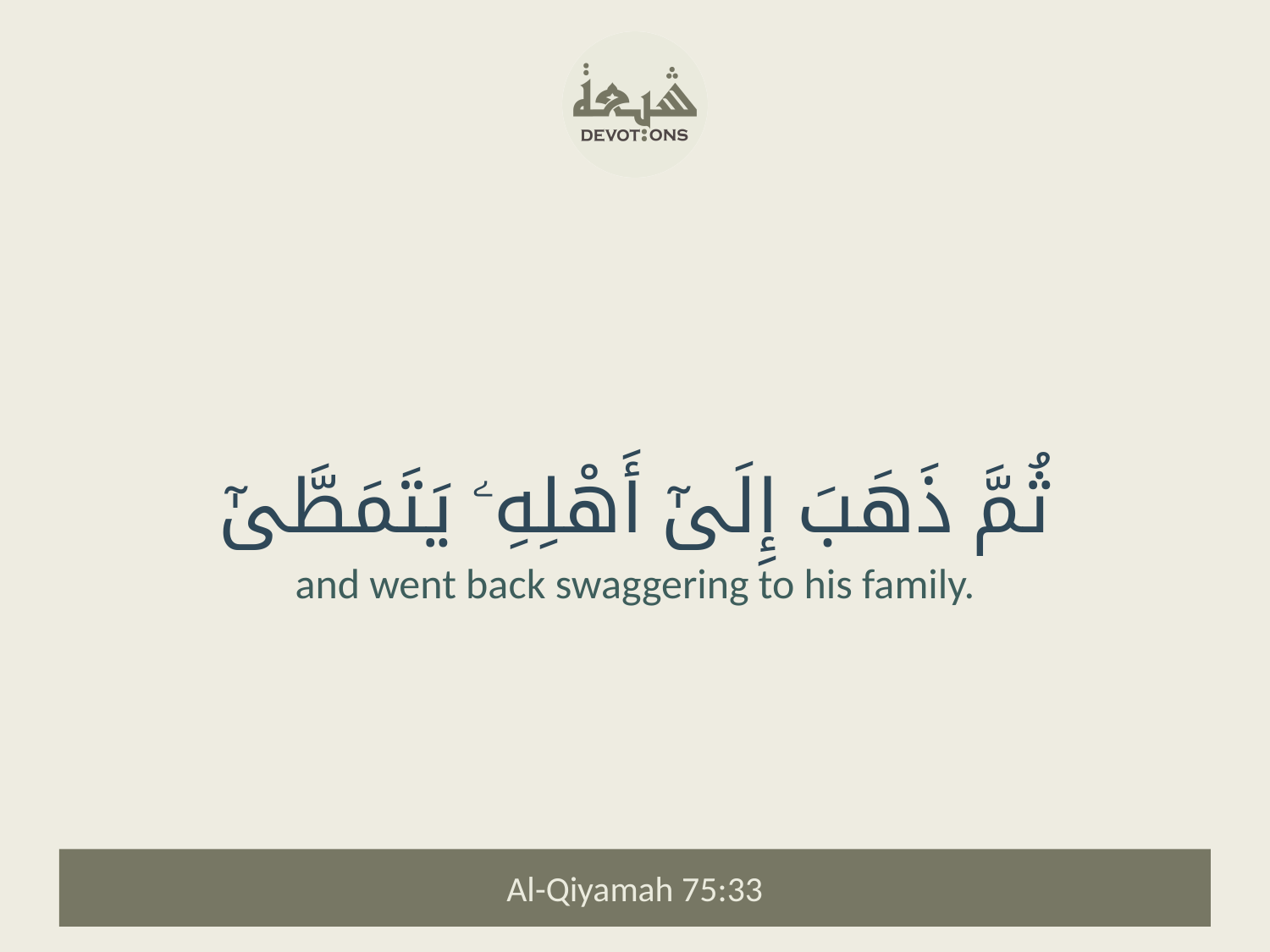

ثُمَّ ذَهَبَ إِلَىٰٓ أَهْلِهِۦ يَتَمَطَّىٰٓ
and went back swaggering to his family.
Al-Qiyamah 75:33